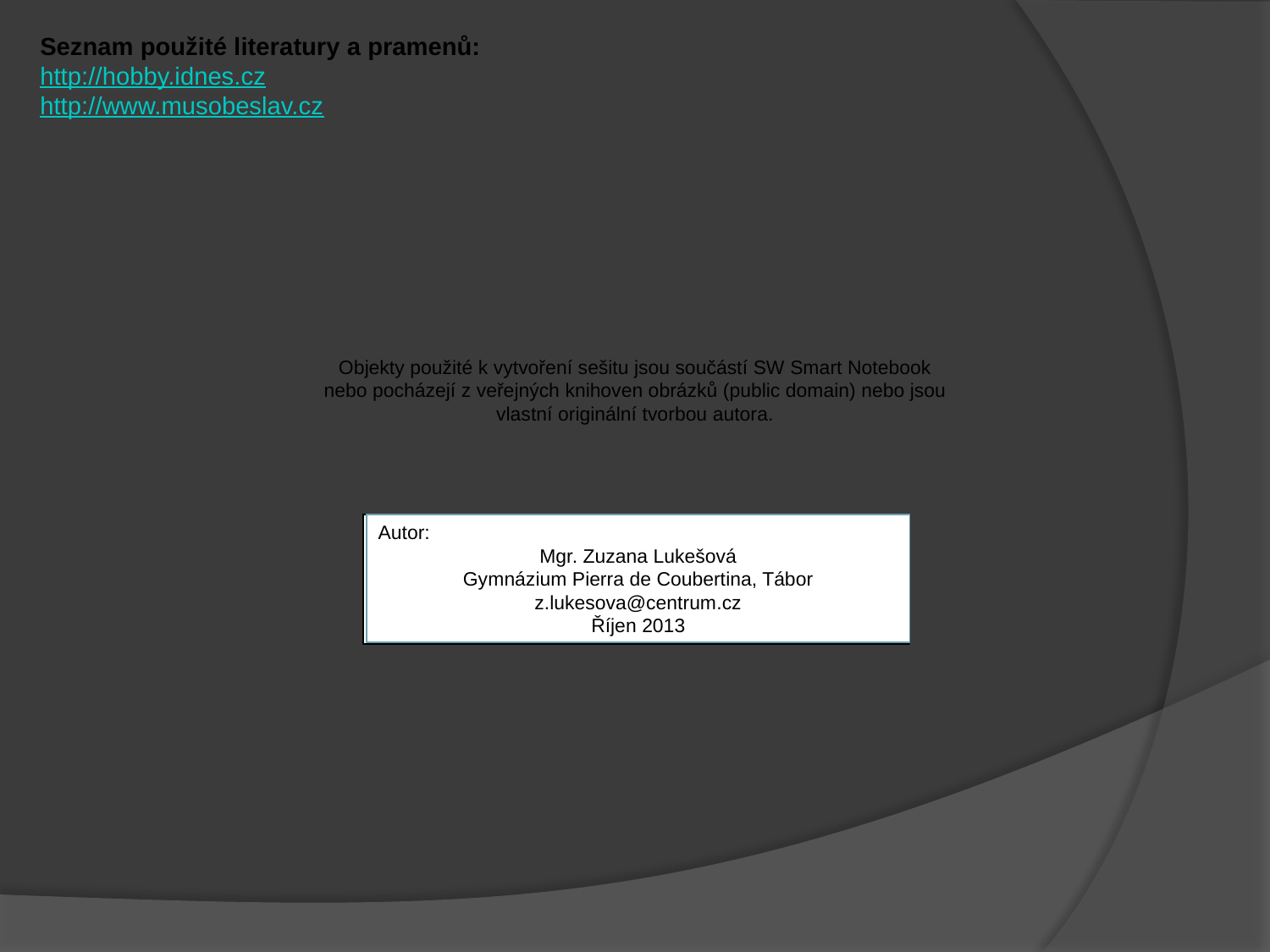

Seznam použité literatury a pramenů:
http://hobby.idnes.cz
http://www.musobeslav.cz

Objekty použité k vytvoření sešitu jsou součástí SW Smart Notebook nebo pocházejí z veřejných knihoven obrázků (public domain) nebo jsou vlastní originální tvorbou autora.

Autor:
Mgr. Zuzana Lukešová
Gymnázium Pierra de Coubertina, Tábor
z.lukesova@centrum.cz
Říjen 2013